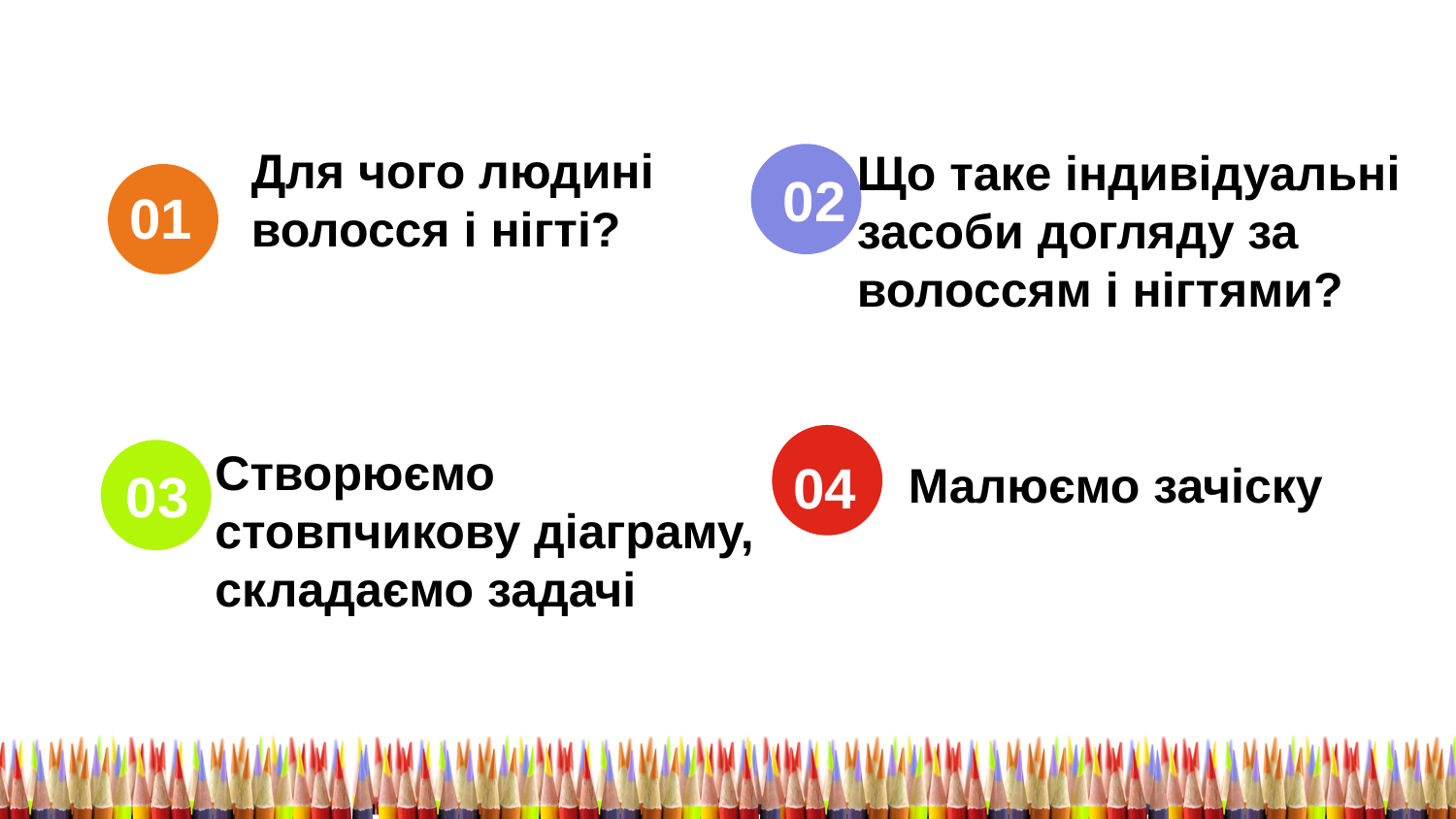

Для чого людині
волосся і нігті?
Що таке індивідуальні
засоби догляду за
волоссям і нігтями?

02
01

Створюємо
стовпчикову діаграму, складаємо задачі

Малюємо зачіску
04
03